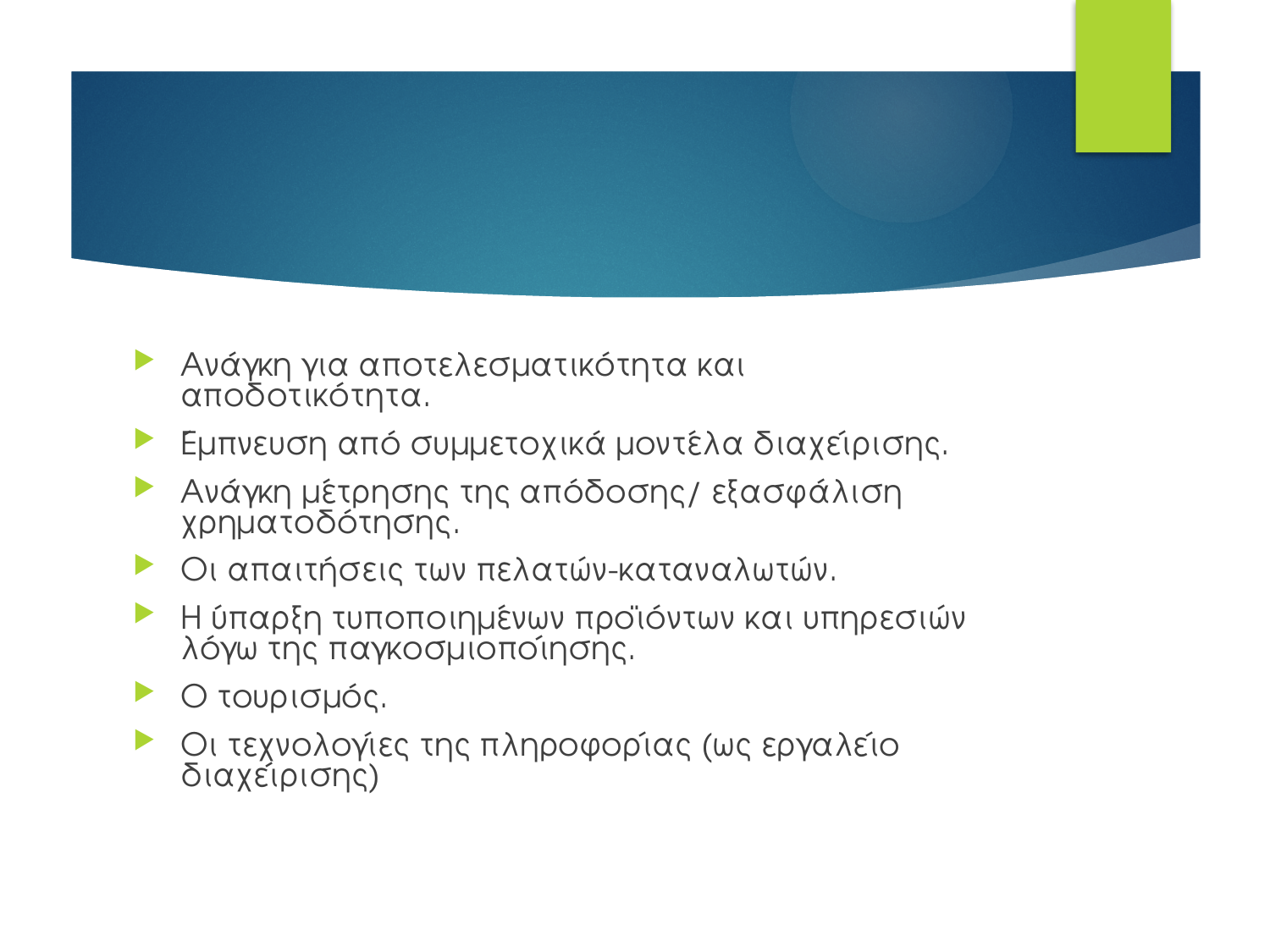

#
Ανάγκη για αποτελεσματικότητα και αποδοτικότητα.
Έμπνευση από συμμετοχικά μοντέλα διαχείρισης.
Ανάγκη μέτρησης της απόδοσης/ εξασφάλιση χρηματοδότησης.
Οι απαιτήσεις των πελατών-καταναλωτών.
Η ύπαρξη τυποποιημένων προϊόντων και υπηρεσιών λόγω της παγκοσμιοποίησης.
Ο τουρισμός.
Οι τεχνολογίες της πληροφορίας (ως εργαλείο διαχείρισης)